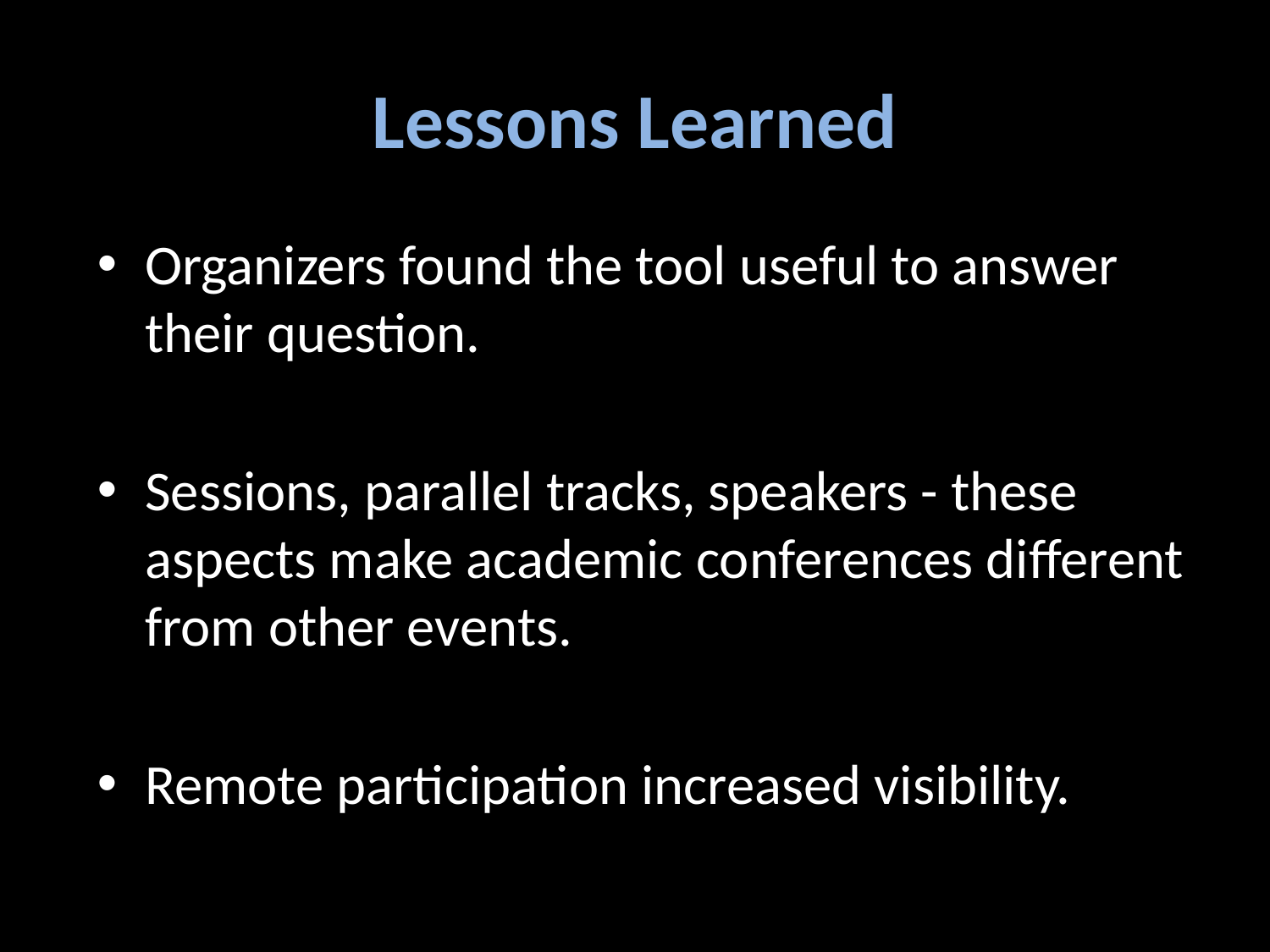

# Lessons Learned
Organizers found the tool useful to answer their question.

Sessions, parallel tracks, speakers - these aspects make academic conferences different from other events.

Remote participation increased visibility.